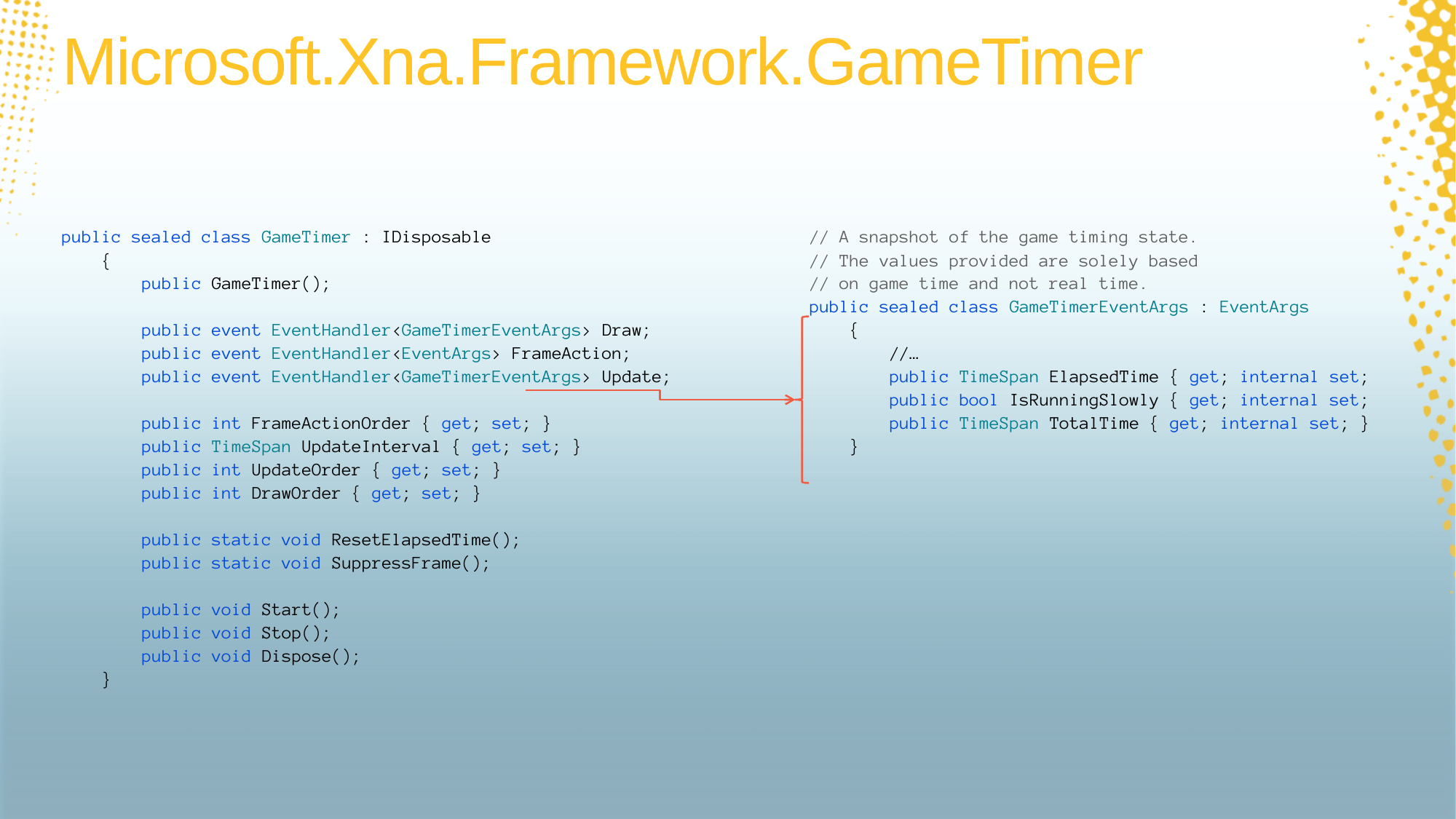

# Microsoft.Xna.Framework.GameTimer
public sealed class GameTimer : IDisposable
    {
        public GameTimer();

        public event EventHandler<GameTimerEventArgs> Draw;
        public event EventHandler<EventArgs> FrameAction;
        public event EventHandler<GameTimerEventArgs> Update;

        public int FrameActionOrder { get; set; }
        public TimeSpan UpdateInterval { get; set; }
        public int UpdateOrder { get; set; }
        public int DrawOrder { get; set; }

        public static void ResetElapsedTime();
        public static void SuppressFrame();

        public void Start();
        public void Stop();
        public void Dispose();
    }
// A snapshot of the game timing state.
// The values provided are solely based
// on game time and not real time.
public sealed class GameTimerEventArgs : EventArgs
    {
        //…
        public TimeSpan ElapsedTime { get; internal set;
        public bool IsRunningSlowly { get; internal set;
        public TimeSpan TotalTime { get; internal set; }
    }